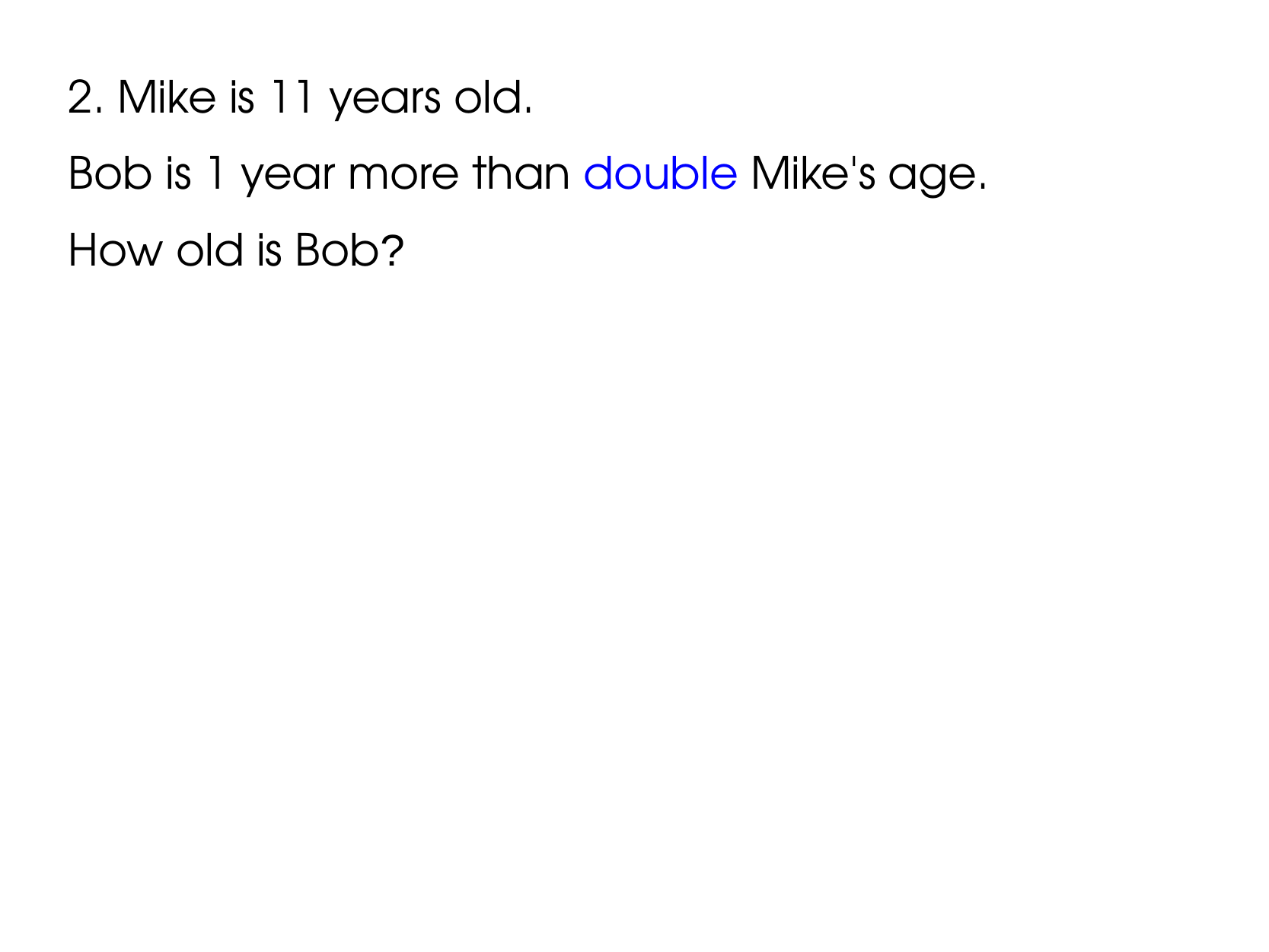

2. Mike is 11 years old.
Bob is 1 year more than double Mike's age.
How old is Bob?